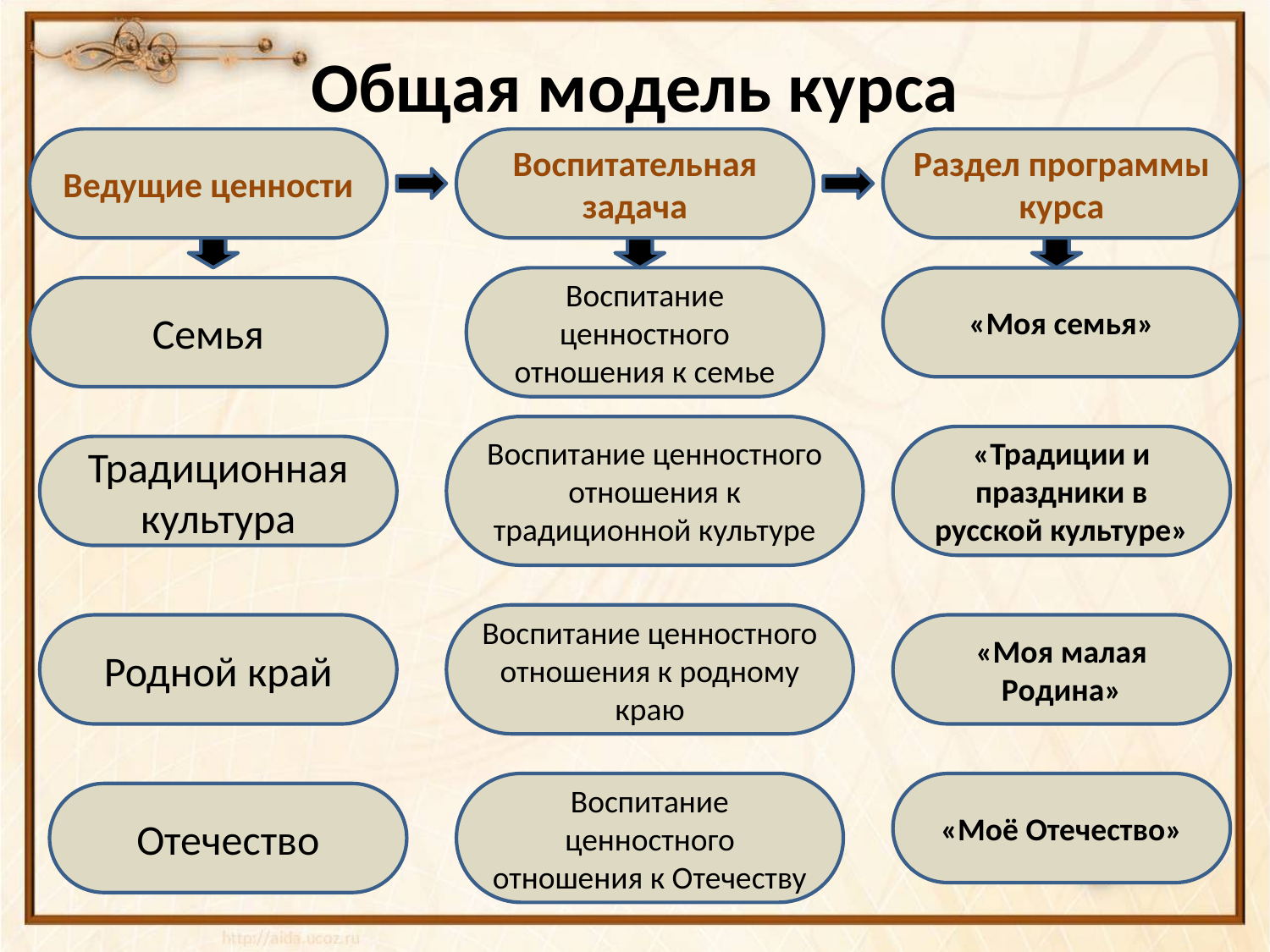

# Общая модель курса
Ведущие ценности

Воспитательная задача
Раздел программы курса

Воспитание ценностного отношения к семье
«Моя семья»
Семья
Воспитание ценностного отношения к традиционной культуре
«Традиции и праздники в русской культуре»
Традиционная культура
Воспитание ценностного отношения к родному краю
Родной край
«Моя малая Родина»
Воспитание ценностного отношения к Отечеству
«Моё Отечество»
Отечество